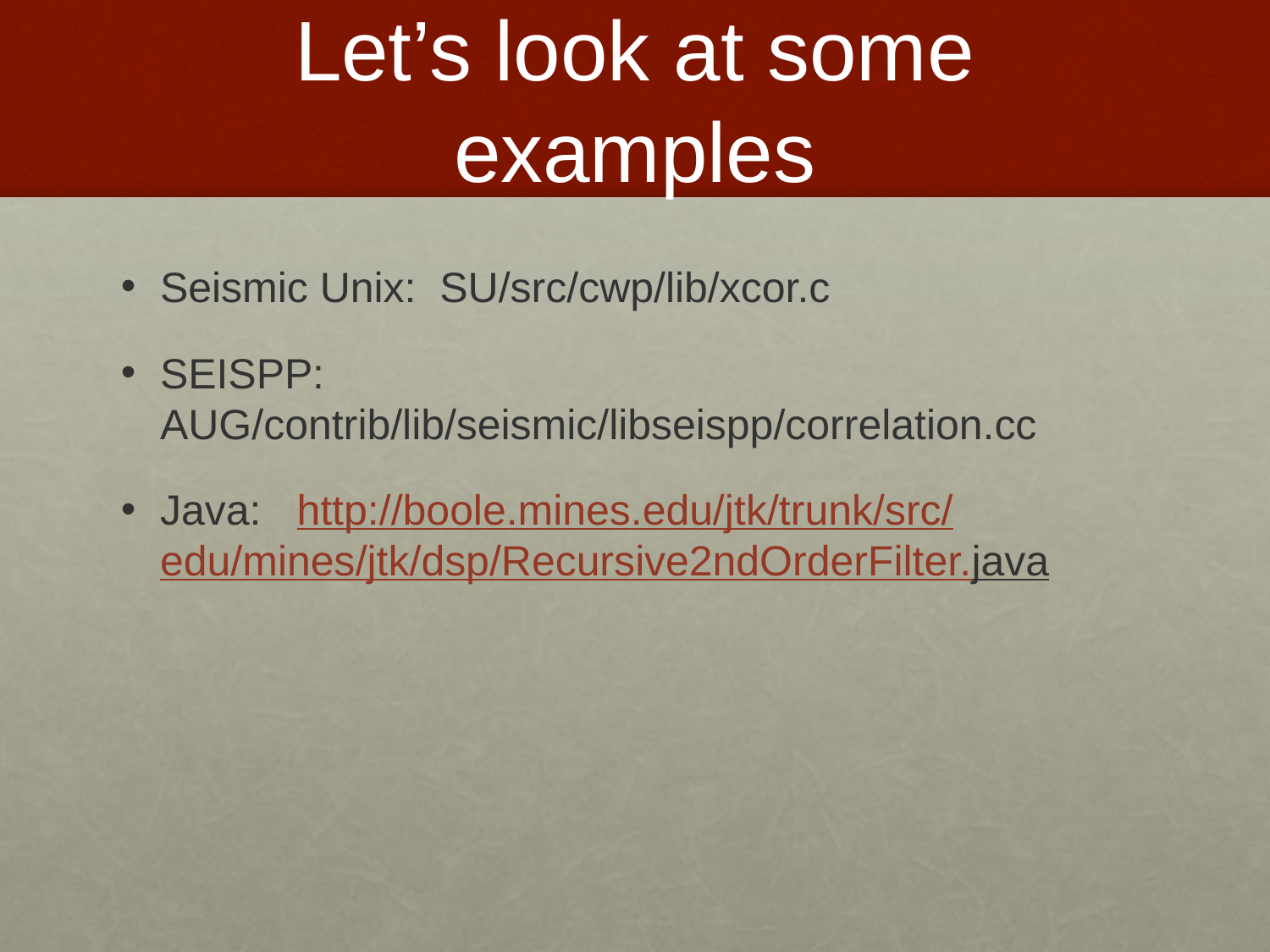

# Let’s look at some examples
Seismic Unix:  SU/src/cwp/lib/xcor.c
SEISPP:  AUG/contrib/lib/seismic/libseispp/correlation.cc
Java:   http://boole.mines.edu/jtk/trunk/src/edu/mines/jtk/dsp/Recursive2ndOrderFilter.java